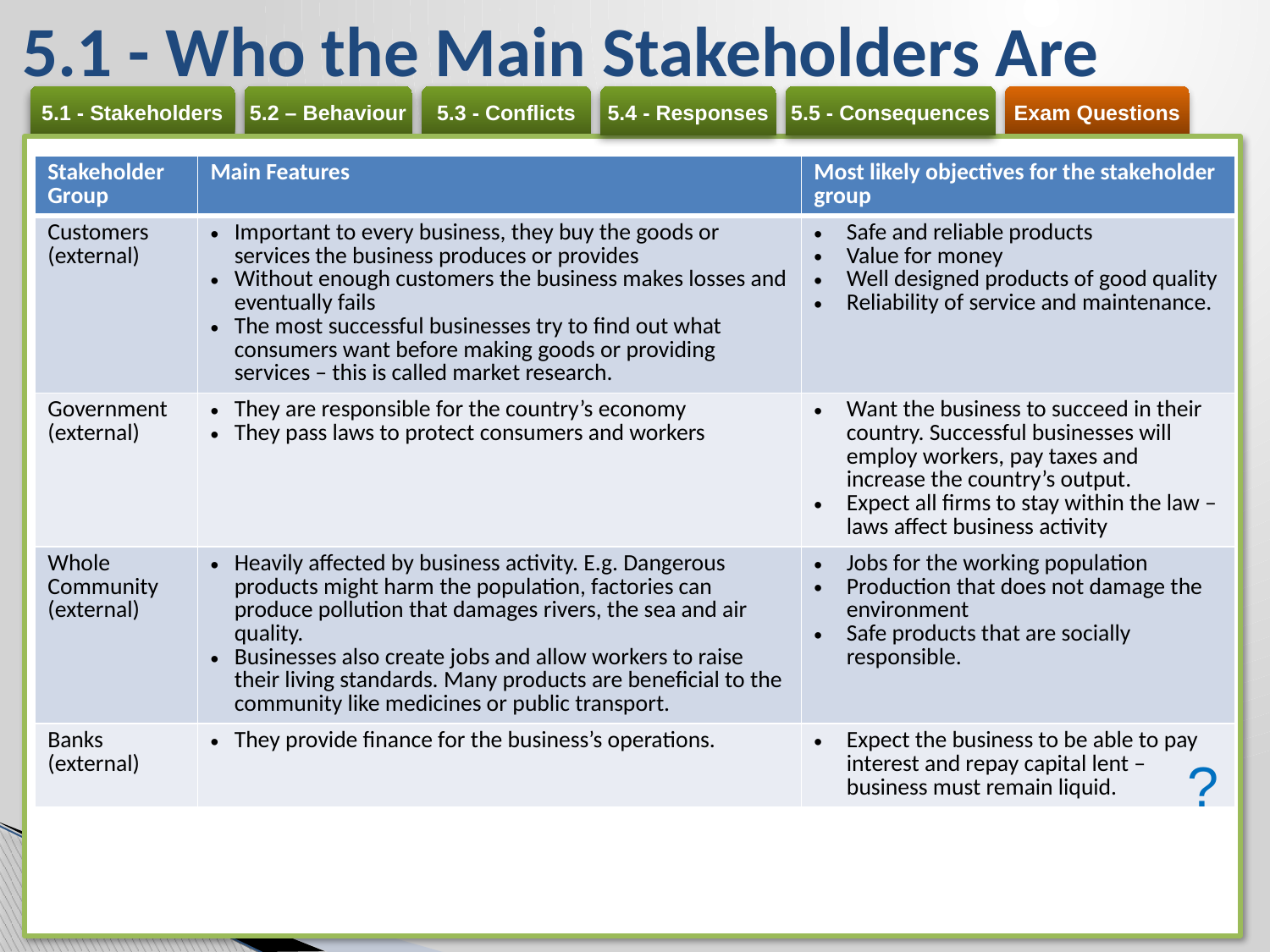

# 5.1 - Who the Main Stakeholders Are
| Stakeholder Group | Main Features | Most likely objectives for the stakeholder group |
| --- | --- | --- |
| Customers (external) | Important to every business, they buy the goods or services the business produces or provides Without enough customers the business makes losses and eventually fails The most successful businesses try to find out what consumers want before making goods or providing services – this is called market research. | Safe and reliable products Value for money Well designed products of good quality Reliability of service and maintenance. |
| Government (external) | They are responsible for the country’s economy They pass laws to protect consumers and workers | Want the business to succeed in their country. Successful businesses will employ workers, pay taxes and increase the country’s output. Expect all firms to stay within the law – laws affect business activity |
| Whole Community (external) | Heavily affected by business activity. E.g. Dangerous products might harm the population, factories can produce pollution that damages rivers, the sea and air quality. Businesses also create jobs and allow workers to raise their living standards. Many products are beneficial to the community like medicines or public transport. | Jobs for the working population Production that does not damage the environment Safe products that are socially responsible. |
| Banks (external) | They provide finance for the business’s operations. | Expect the business to be able to pay interest and repay capital lent – business must remain liquid. |
?